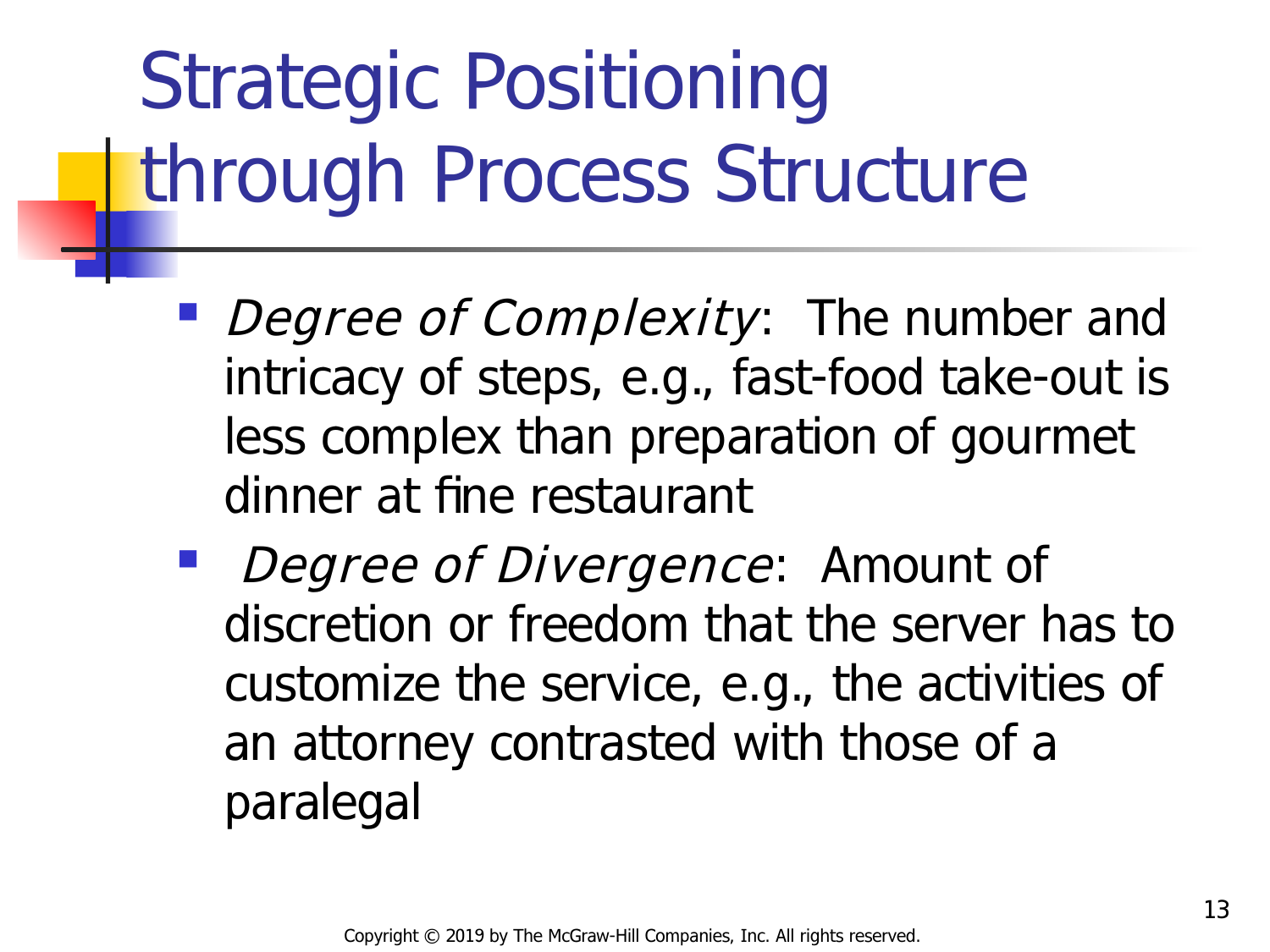

# Strategic Positioning through Process Structure
Degree of Complexity:  The number and intricacy of steps, e.g., fast-food take-out is less complex than preparation of gourmet dinner at fine restaurant
 Degree of Divergence:  Amount of discretion or freedom that the server has to customize the service, e.g., the activities of an attorney contrasted with those of a paralegal
13
Copyright © 2019 by The McGraw-Hill Companies, Inc. All rights reserved.